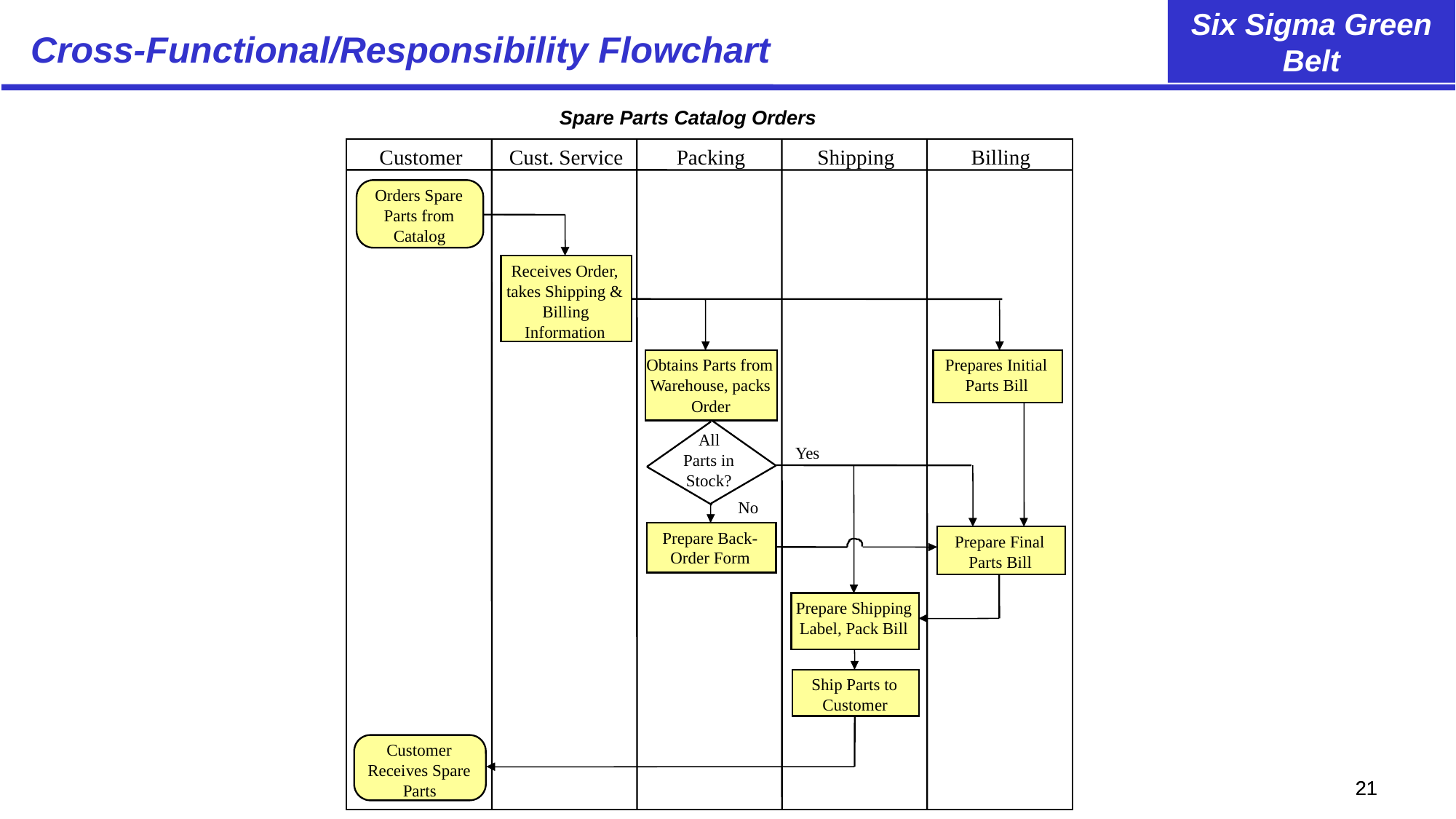

# Cross-Functional/Responsibility Flowchart
Spare Parts Catalog Orders

Customer
Cust. Service
Packing
Shipping
Billing

Orders Spare
Parts from

Catalog

Receives Order,
takes Shipping &

Billing
Information

Obtains Parts from
Prepares Initial
Warehouse, packs
Parts Bill
Order

All
Yes
Parts in

Stock?
No

Prepare Back-
Prepare Final

Order Form
Parts Bill

Prepare Shipping

Label, Pack Bill

Ship Parts to
Customer

Customer
Receives Spare

Parts